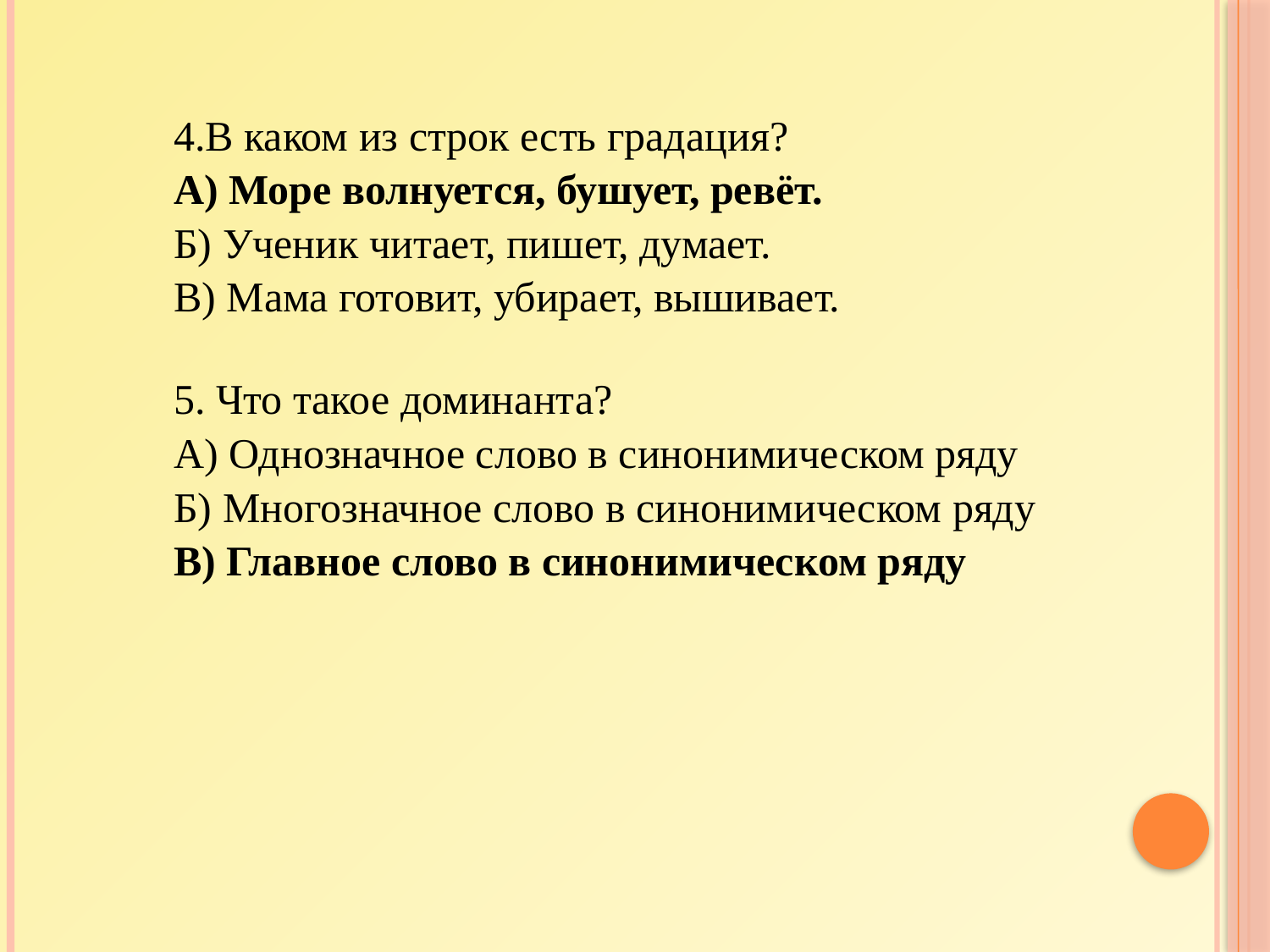

| 4.В каком из строк есть градация? А) Море волнуется, бушует, ревёт. Б) Ученик читает, пишет, думает. В) Мама готовит, убирает, вышивает. 5. Что такое доминанта? А) Однозначное слово в синонимическом ряду Б) Многозначное слово в синонимическом ряду В) Главное слово в синонимическом ряду |
| --- |